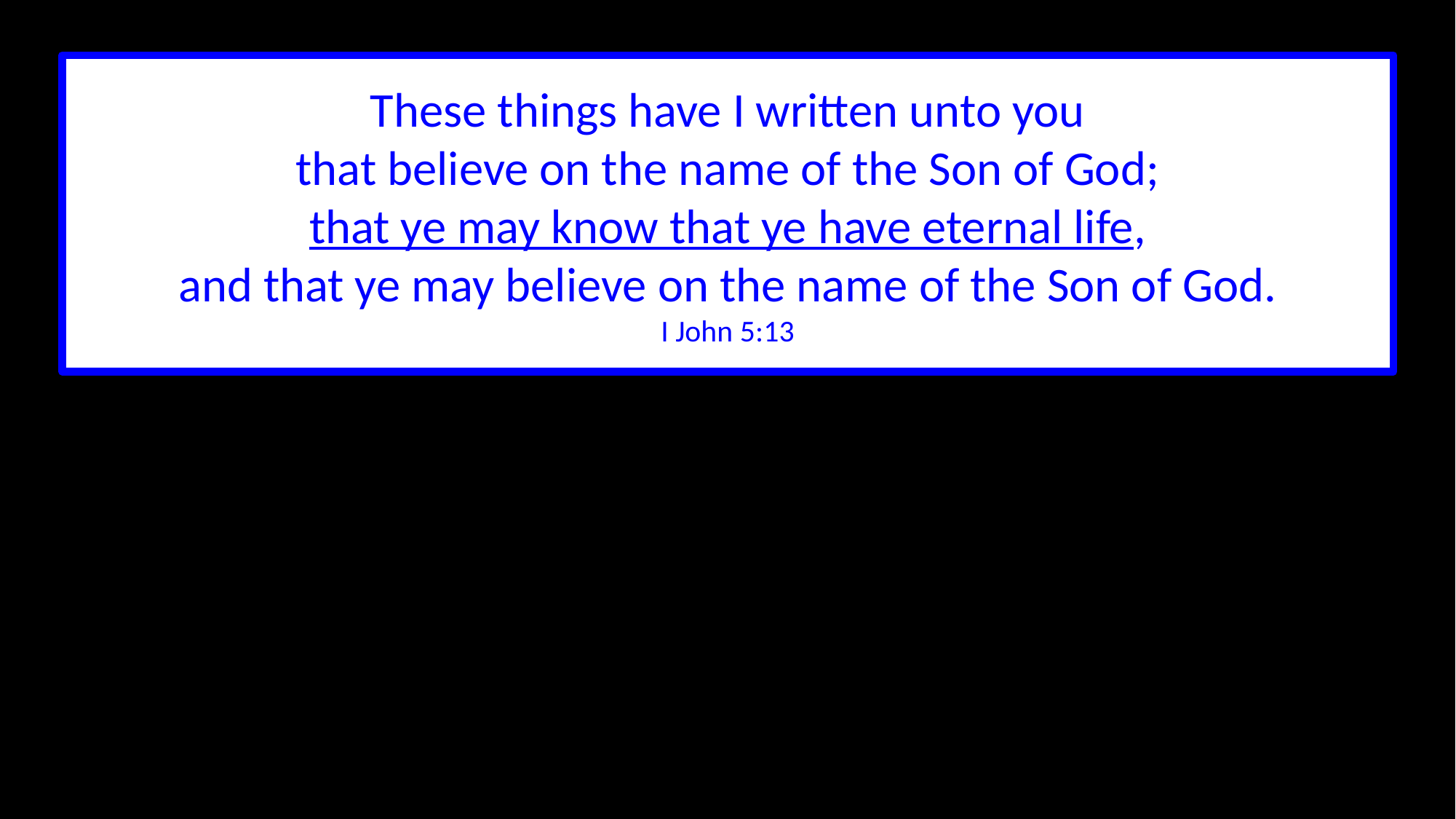

These things have I written unto you
that believe on the name of the Son of God;
that ye may know that ye have eternal life,
and that ye may believe on the name of the Son of God.
I John 5:13